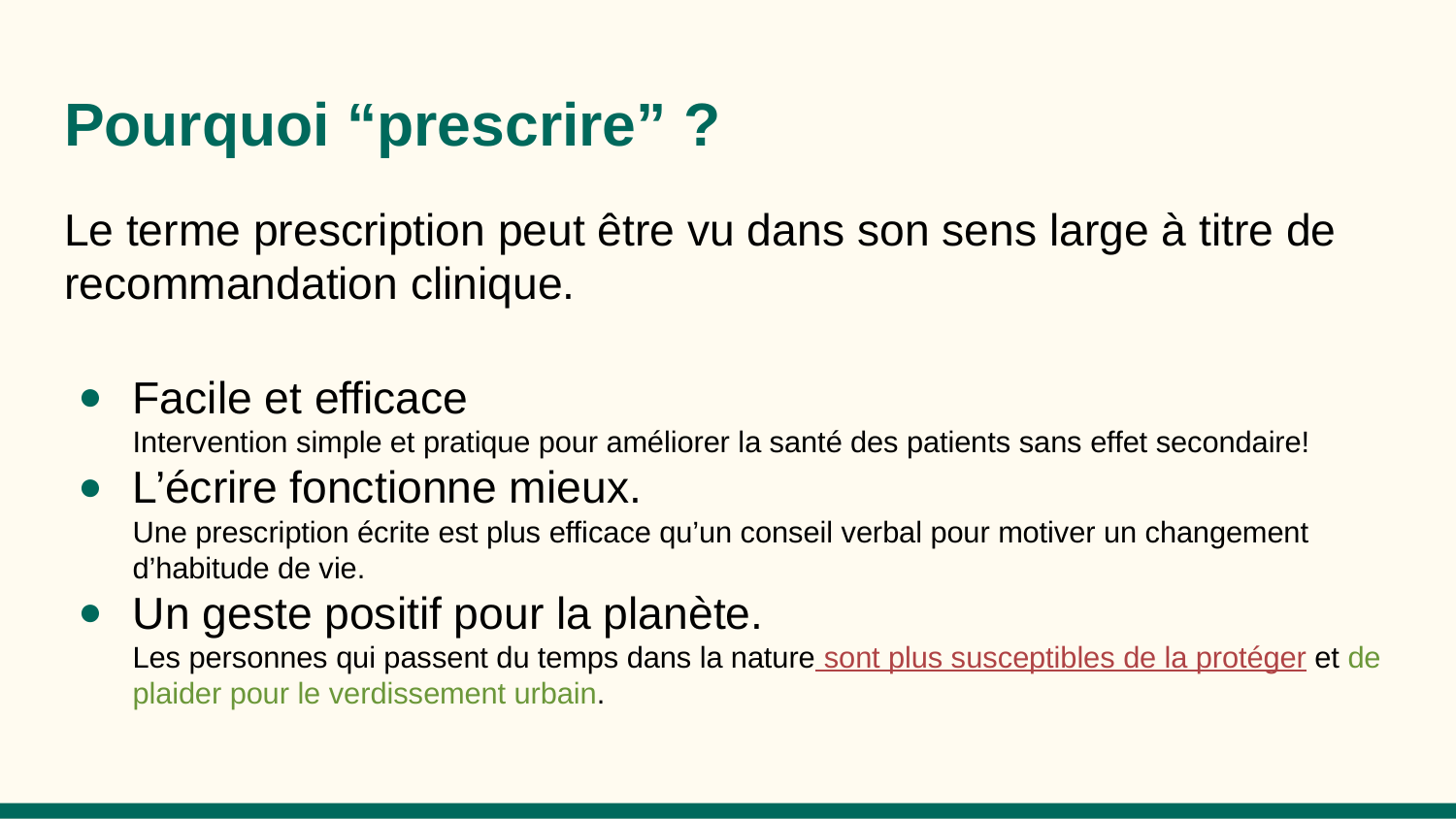

# Pourquoi “prescrire” ?
Le terme prescription peut être vu dans son sens large à titre de recommandation clinique.

Facile et efficace
Intervention simple et pratique pour améliorer la santé des patients sans effet secondaire!
L’écrire fonctionne mieux.
Une prescription écrite est plus efficace qu’un conseil verbal pour motiver un changement d’habitude de vie.
Un geste positif pour la planète.
Les personnes qui passent du temps dans la nature sont plus susceptibles de la protéger et de plaider pour le verdissement urbain.